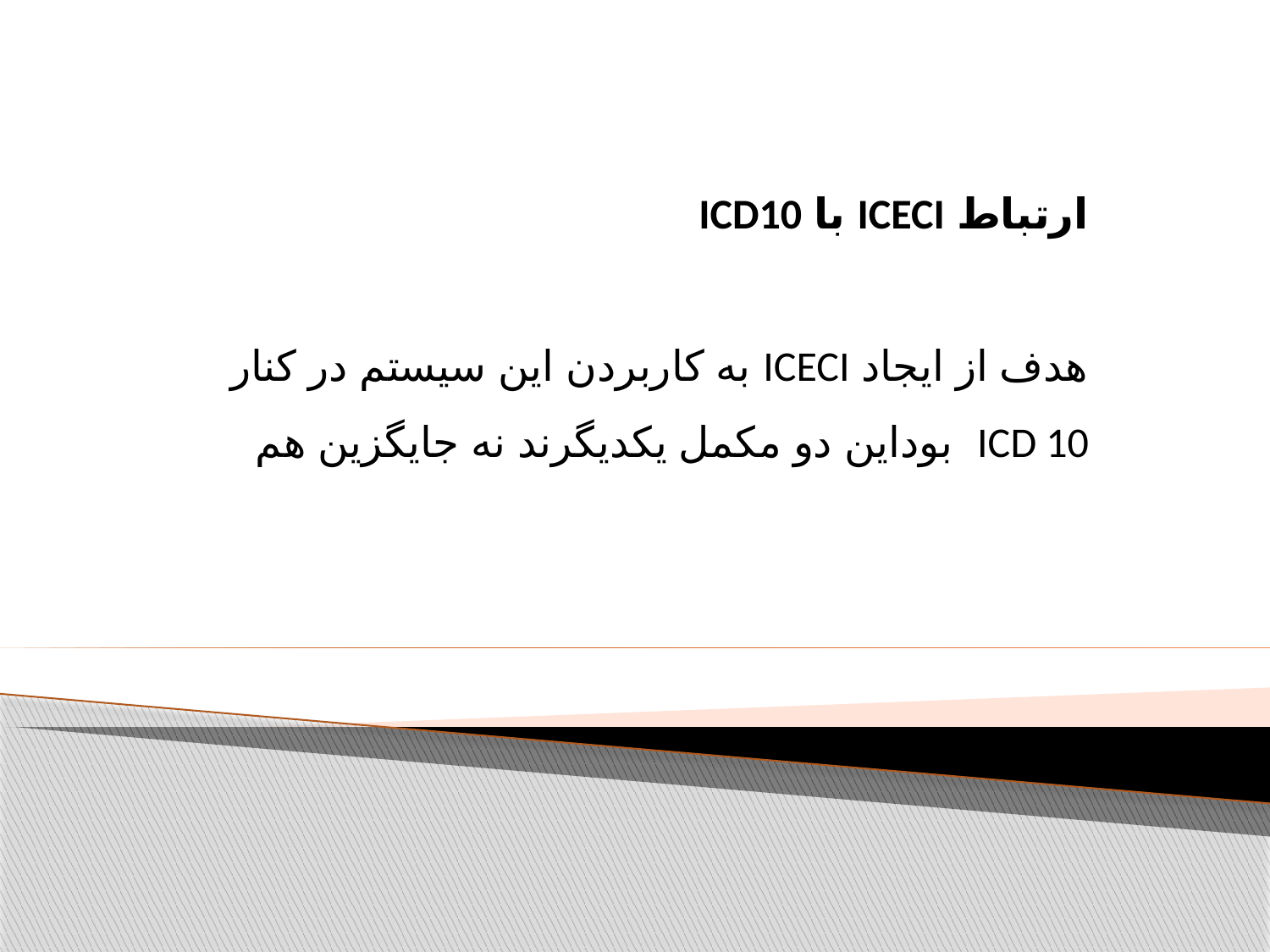

ارتباط ICECI با ICD10

هدف از ایجاد ICECI به کاربردن این سیستم در کنار  ICD 10  بوداین دو مکمل یکدیگرند نه جایگزین هم